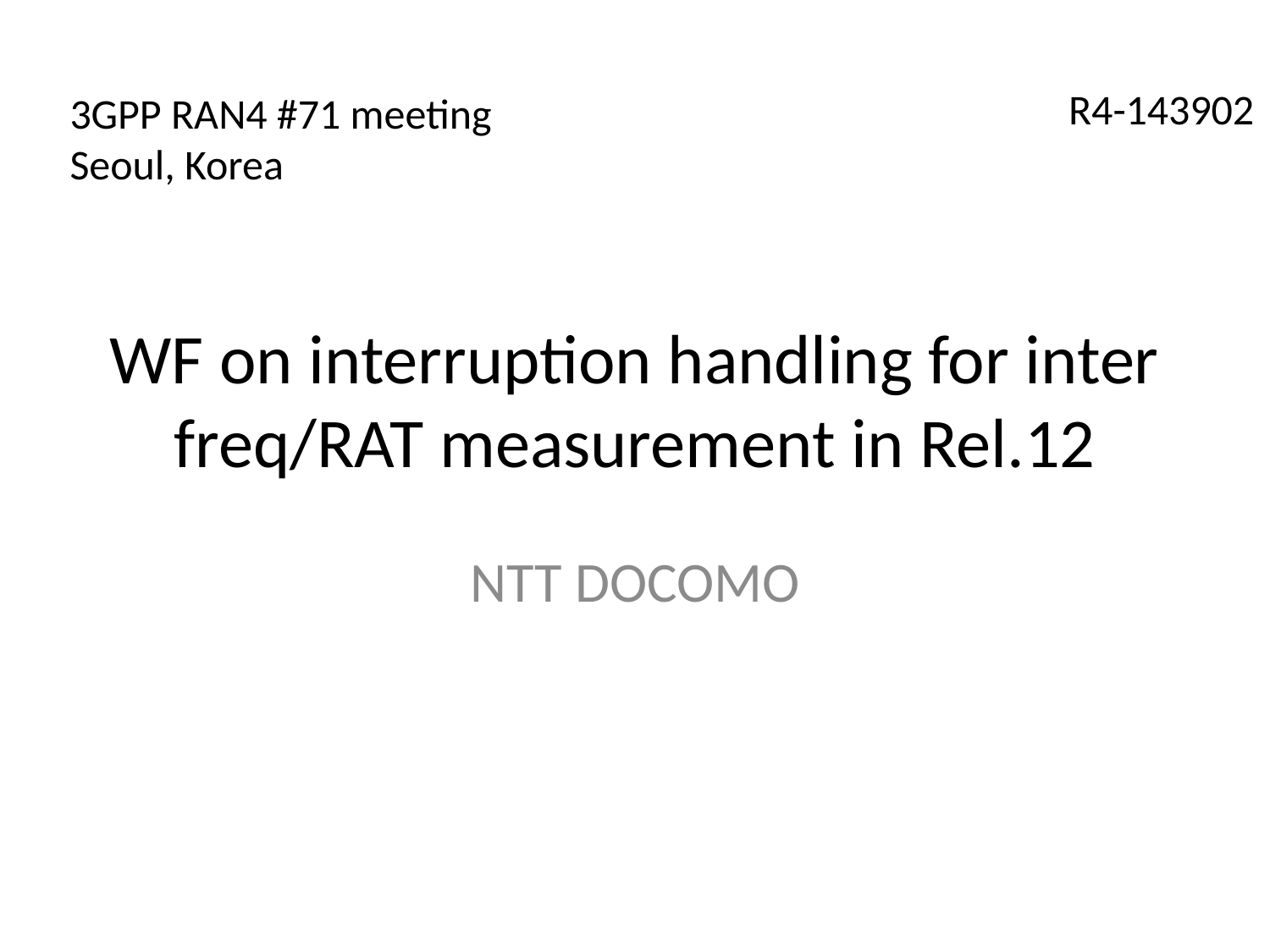

R4-143902
3GPP RAN4 #71 meeting
Seoul, Korea
# WF on interruption handling for inter freq/RAT measurement in Rel.12
NTT DOCOMO